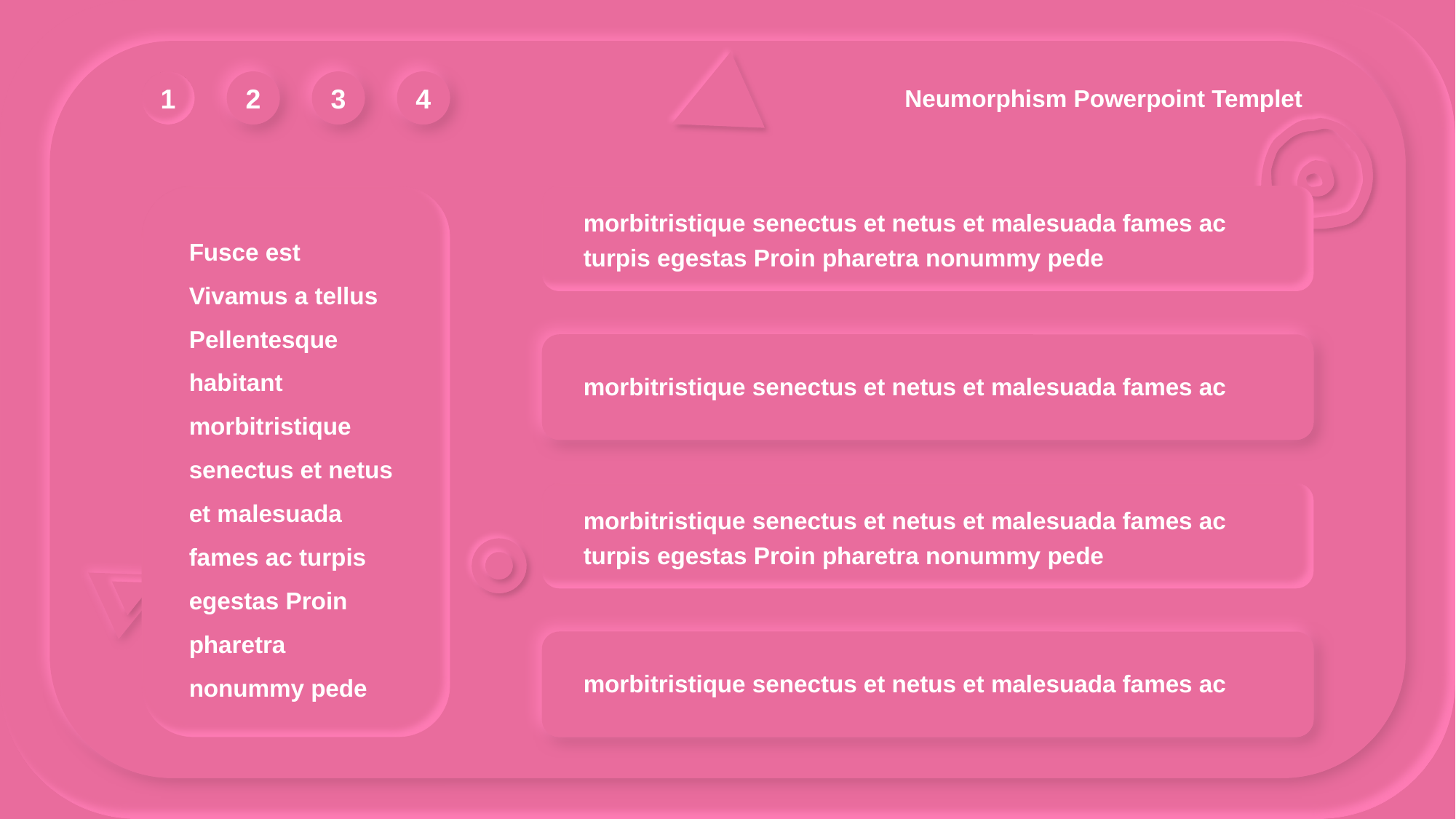

1

2

3

4
Neumorphism Powerpoint Templet

morbitristique senectus et netus et malesuada fames ac turpis egestas Proin pharetra nonummy pede
Fusce est Vivamus a tellus Pellentesque habitant morbitristique senectus et netus et malesuada fames ac turpis egestas Proin pharetra nonummy pede

morbitristique senectus et netus et malesuada fames ac

morbitristique senectus et netus et malesuada fames ac turpis egestas Proin pharetra nonummy pede

morbitristique senectus et netus et malesuada fames ac